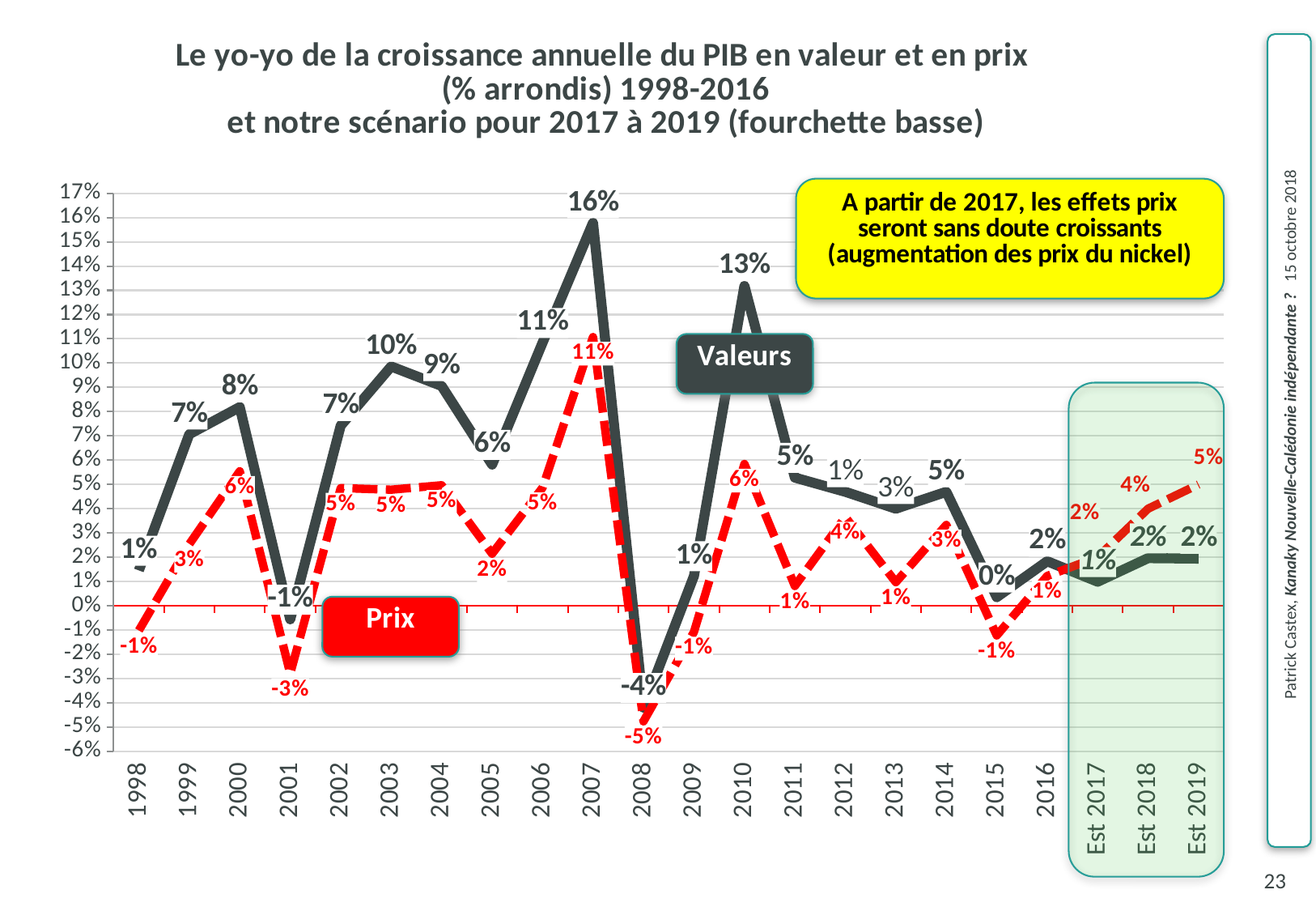

### Chart: Le yo-yo de la croissance annuelle du PIB en valeur et en prix
 (% arrondis) 1998-2016
 et notre scénario pour 2017 à 2019 (fourchette basse)

| Category | Valeur | Prix du PIB |
|---|---|---|
| 1998 | 0.01453 | -0.0102146341463415 |
| 1999 | 0.0707 | 0.0253880998668825 |
| 2000 | 0.08187 | 0.0554417388589712 |
| 2001 | -0.00563 | -0.0279863147605083 |
| 2002 | 0.07423 | 0.0484793472319827 |
| 2003 | 0.09862 | 0.0478116147984244 |
| 2004 | 0.09061 | 0.049672762271415 |
| 2005 | 0.05818 | 0.0214092664092662 |
| 2006 | 0.10846 | 0.0486849574266794 |
| 2007 | 0.15785 | 0.110754029163469 |
| 2008 | -0.04206 | -0.047697630030221 |
| 2009 | 0.01224 | -0.010837168850713 |
| 2010 | 0.13186 | 0.058426377901214 |
| 2011 | 0.05281 | 0.00812003868508992 |
| 2012 | 0.04694 | 0.0365742574257426 |
| 2013 | 0.04 | 0.00970873786407766 |
| 2014 | 0.04694 | 0.0332800378989755 |
| 2015 | 0.00352916947502435 | -0.0122744394930863 |
| 2016 | 0.0183362717387587 | 0.0122626955653666 |
| Est 2017 | 0.00990099009900991 | 0.02 |
| Est 2018 | 0.0196078431372548 | 0.04 |
| Est 2019 | 0.0194174757281553 | 0.05 |